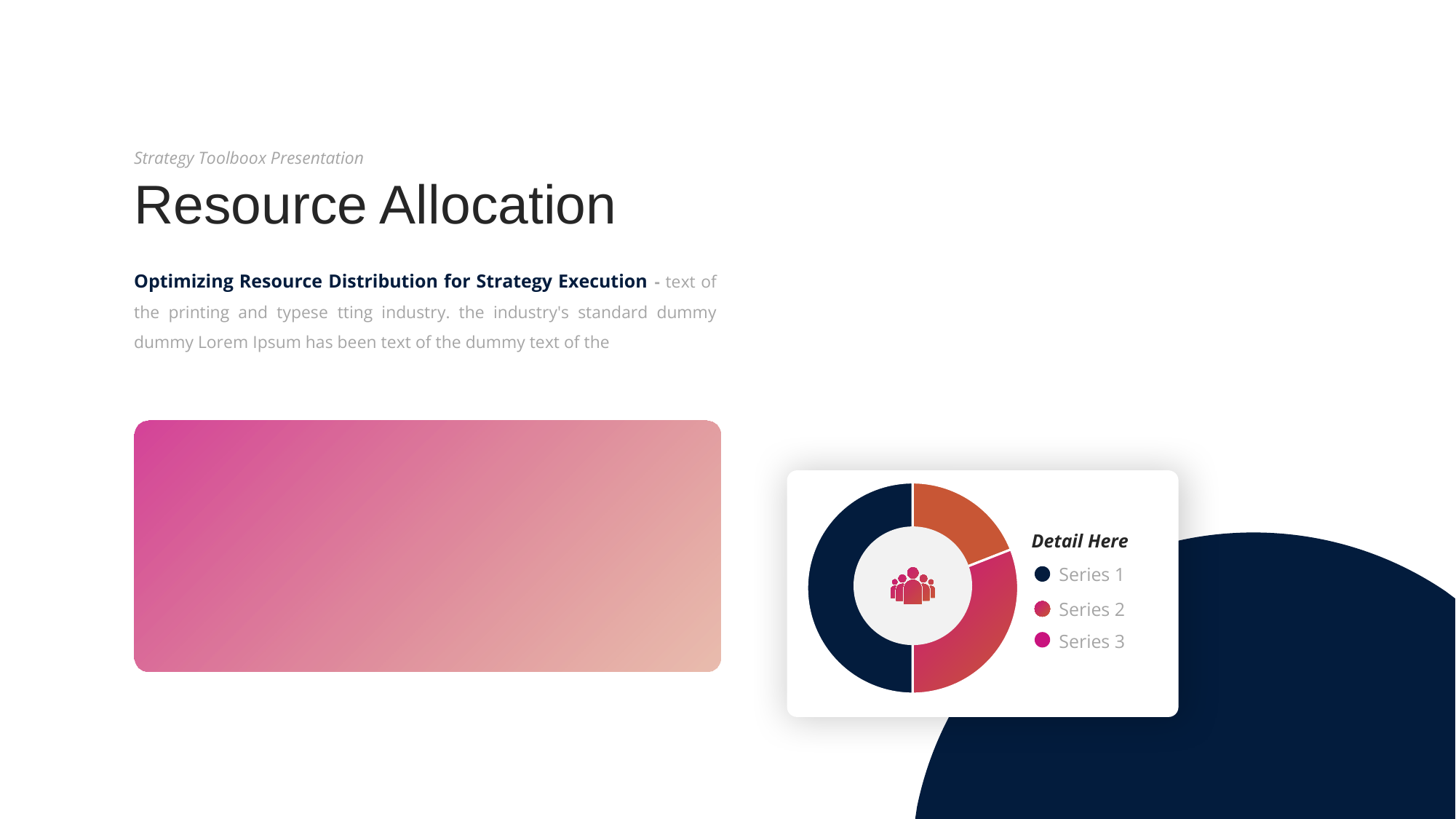

Strategy Toolboox Presentation
Resource Allocation
Optimizing Resource Distribution for Strategy Execution - text of the printing and typese tting industry. the industry's standard dummy dummy Lorem Ipsum has been text of the dummy text of the

### Chart

| Category | Sales |
|---|---|
| 1st Qtr | 3.2 |
| 2nd Qtr | 5.2 |
| 3rd Qtr | 8.4 |
Detail Here

Series 1

Series 2

Series 3